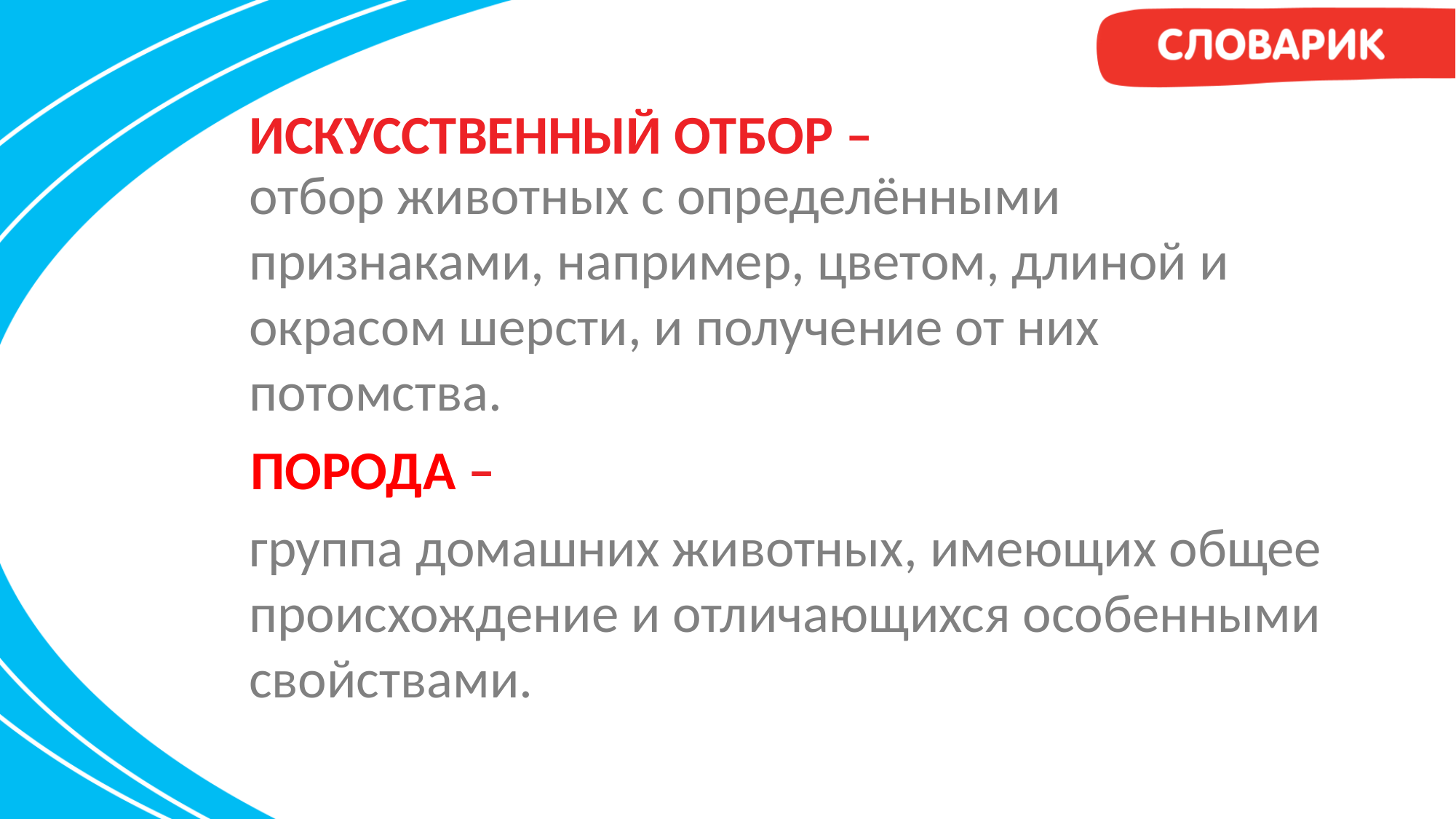

ИСКУССТВЕННЫЙ ОТБОР –
отбор животных с определёнными признаками, например, цветом, длиной и окрасом шерсти, и получение от них потомства.

ПОРОДА –
группа домашних животных, имеющих общее
происхождение и отличающихся особенными свойствами.